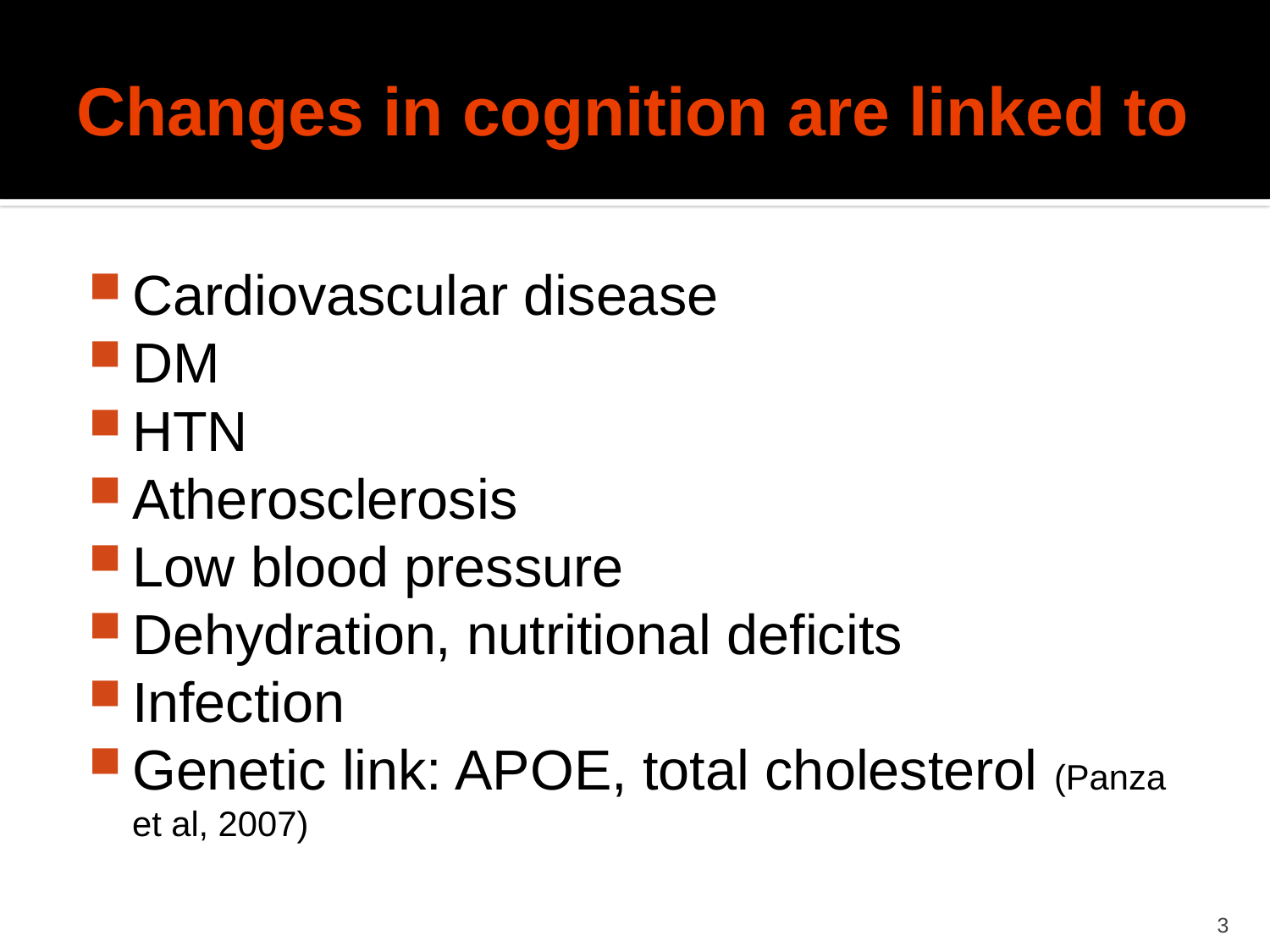

# Changes in cognition are linked to
Cardiovascular disease
DM
HTN
Atherosclerosis
Low blood pressure
Dehydration, nutritional deficits
Infection
Genetic link: APOE, total cholesterol (Panza et al, 2007)

3